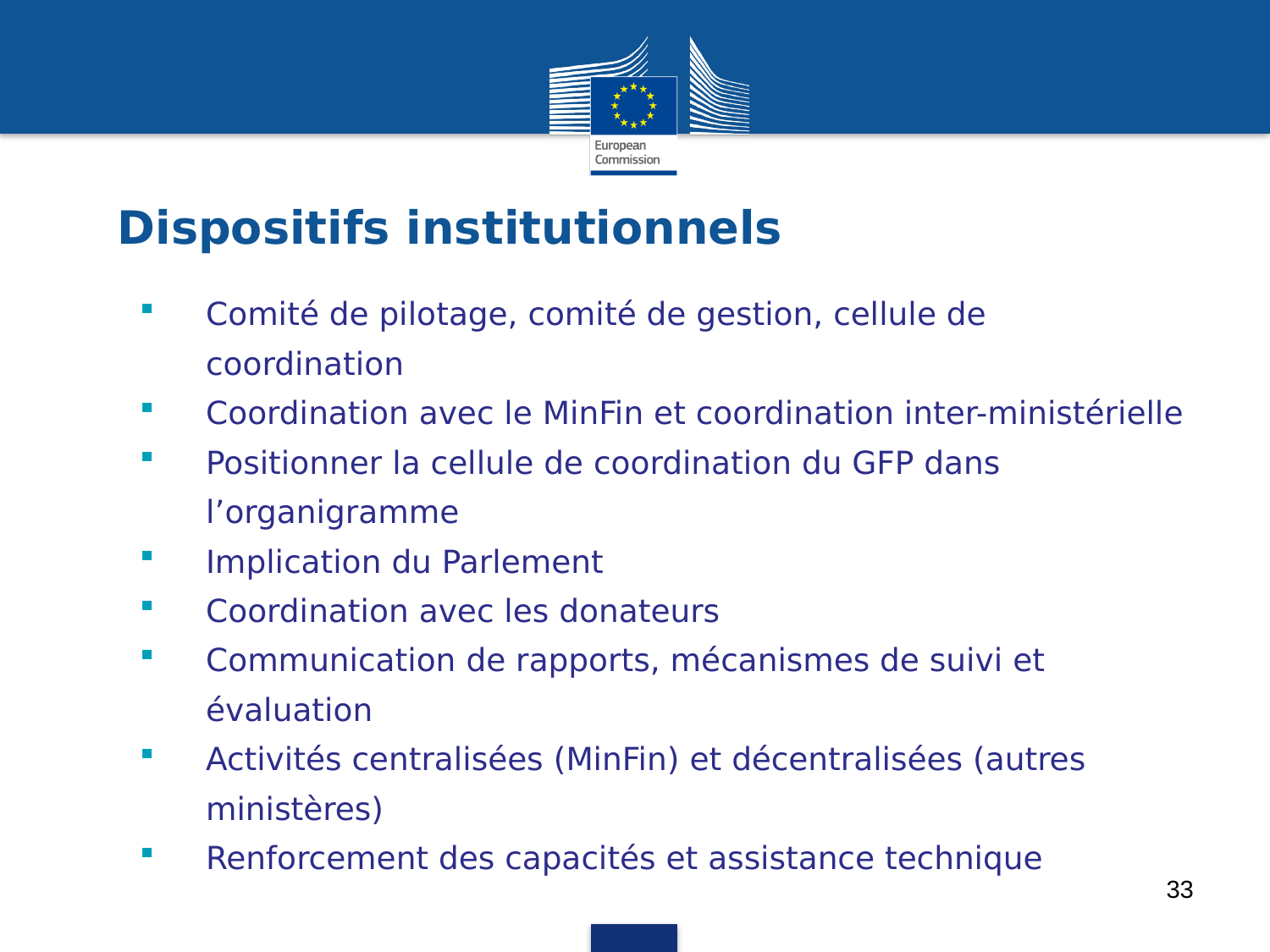

# Dispositifs institutionnels
Comité de pilotage, comité de gestion, cellule de coordination
Coordination avec le MinFin et coordination inter-ministérielle
Positionner la cellule de coordination du GFP dans l’organigramme
Implication du Parlement
Coordination avec les donateurs
Communication de rapports, mécanismes de suivi et évaluation
Activités centralisées (MinFin) et décentralisées (autres ministères)
Renforcement des capacités et assistance technique

33